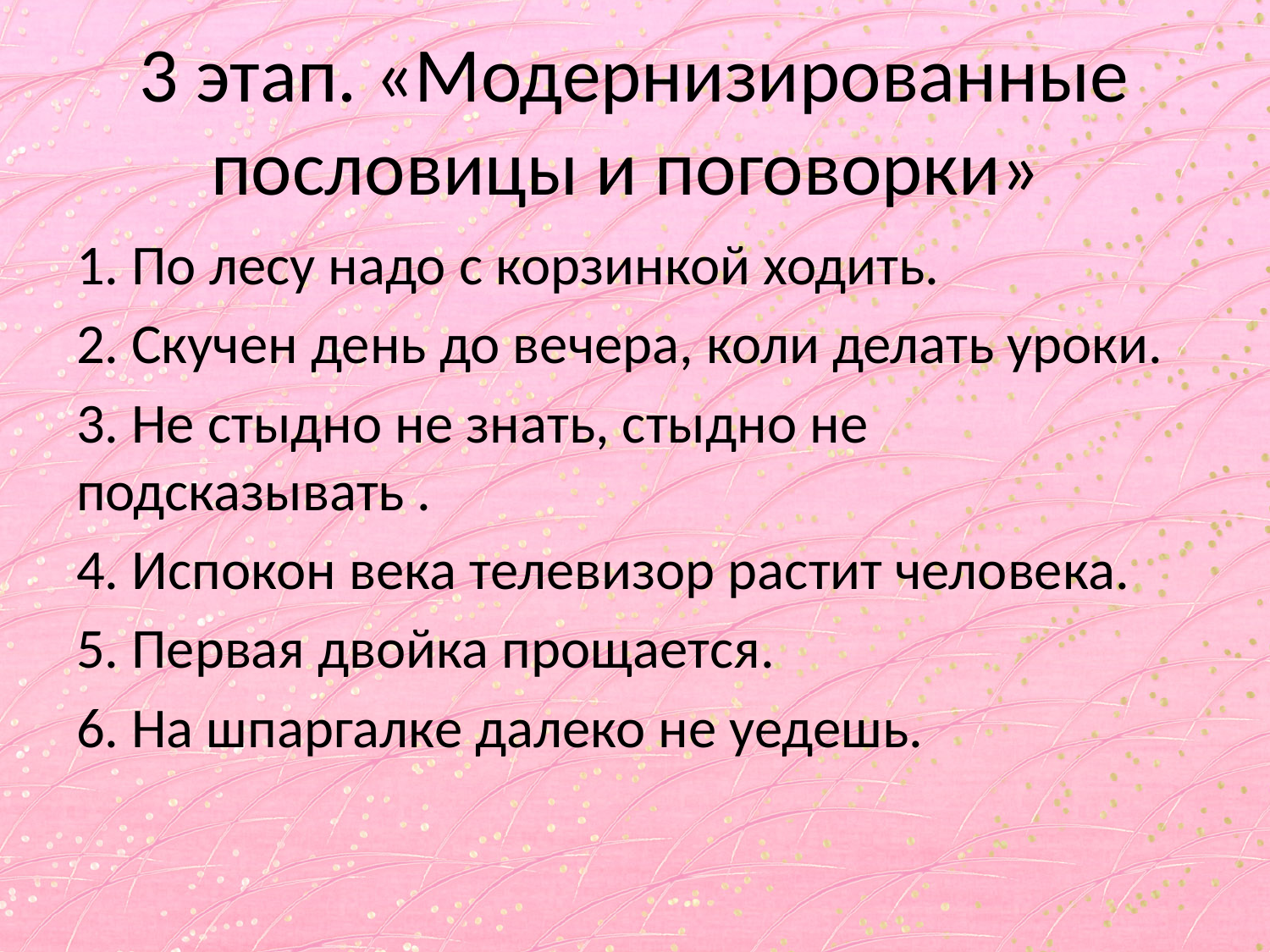

# 3 этап. «Модернизированные пословицы и поговорки»
1. По лесу надо с корзинкой ходить.
2. Скучен день до вечера, коли делать уроки.
3. Не стыдно не знать, стыдно не подсказывать .
4. Испокон века телевизор растит человека.
5. Первая двойка прощается.
6. На шпаргалке далеко не уедешь.